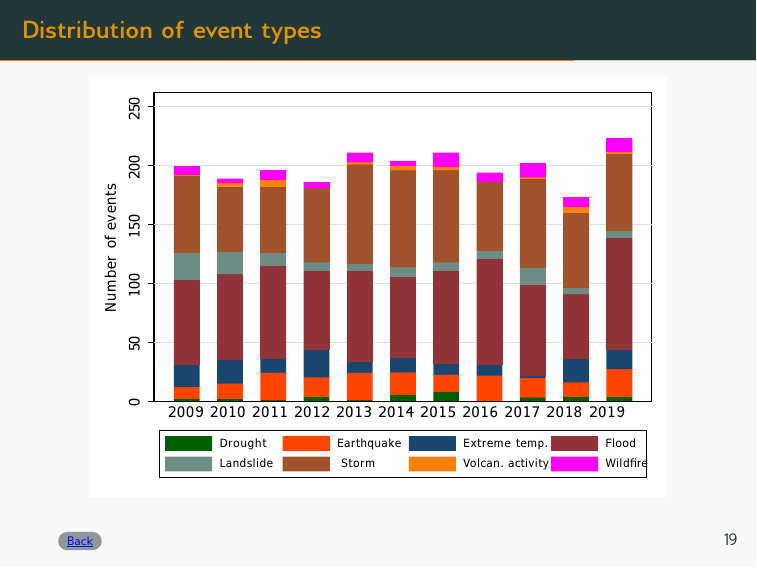

# Distribution of event types

250

200

Number of events

150

100

50

0
2009 2010 2011 2012 2013 2014 2015 2016 2017 2018 2019

Drought  Landslide
Earthquake  Storm
Extreme temp.  Volcan. activity
Flood  Wildfire

19
Back